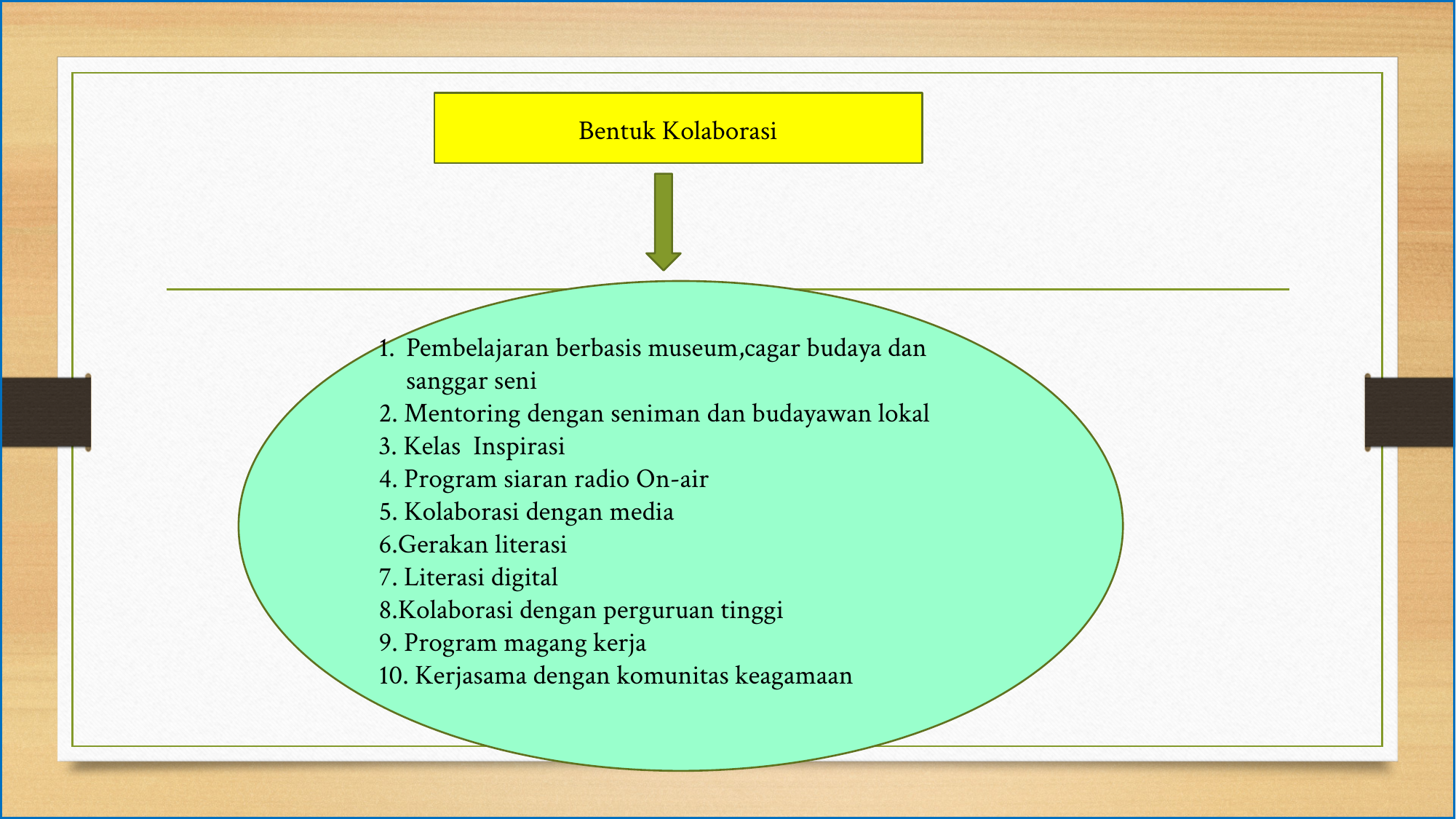

Bentuk Kolaborasi

Pembelajaran berbasis museum,cagar budaya dan sanggar seni
2. Mentoring dengan seniman dan budayawan lokal
3. Kelas  Inspirasi
4. Program siaran radio On-air
5. Kolaborasi dengan media
6.Gerakan literasi
7. Literasi digital
8.Kolaborasi dengan perguruan tinggi
9. Program magang kerja
10. Kerjasama dengan komunitas keagamaan